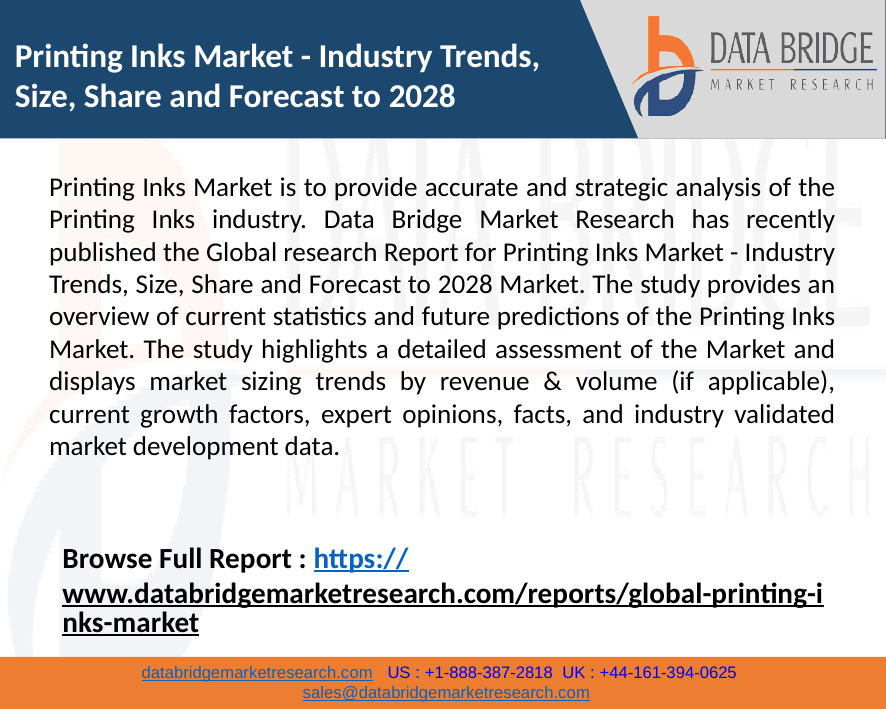

Printing Inks Market - Industry Trends, Size, Share and Forecast to 2028
Printing Inks Market is to provide accurate and strategic analysis of the Printing Inks industry. Data Bridge Market Research has recently published the Global research Report for Printing Inks Market - Industry Trends, Size, Share and Forecast to 2028 Market. The study provides an overview of current statistics and future predictions of the Printing Inks Market. The study highlights a detailed assessment of the Market and displays market sizing trends by revenue & volume (if applicable), current growth factors, expert opinions, facts, and industry validated market development data.
Browse Full Report : https://www.databridgemarketresearch.com/reports/global-printing-inks-market
1